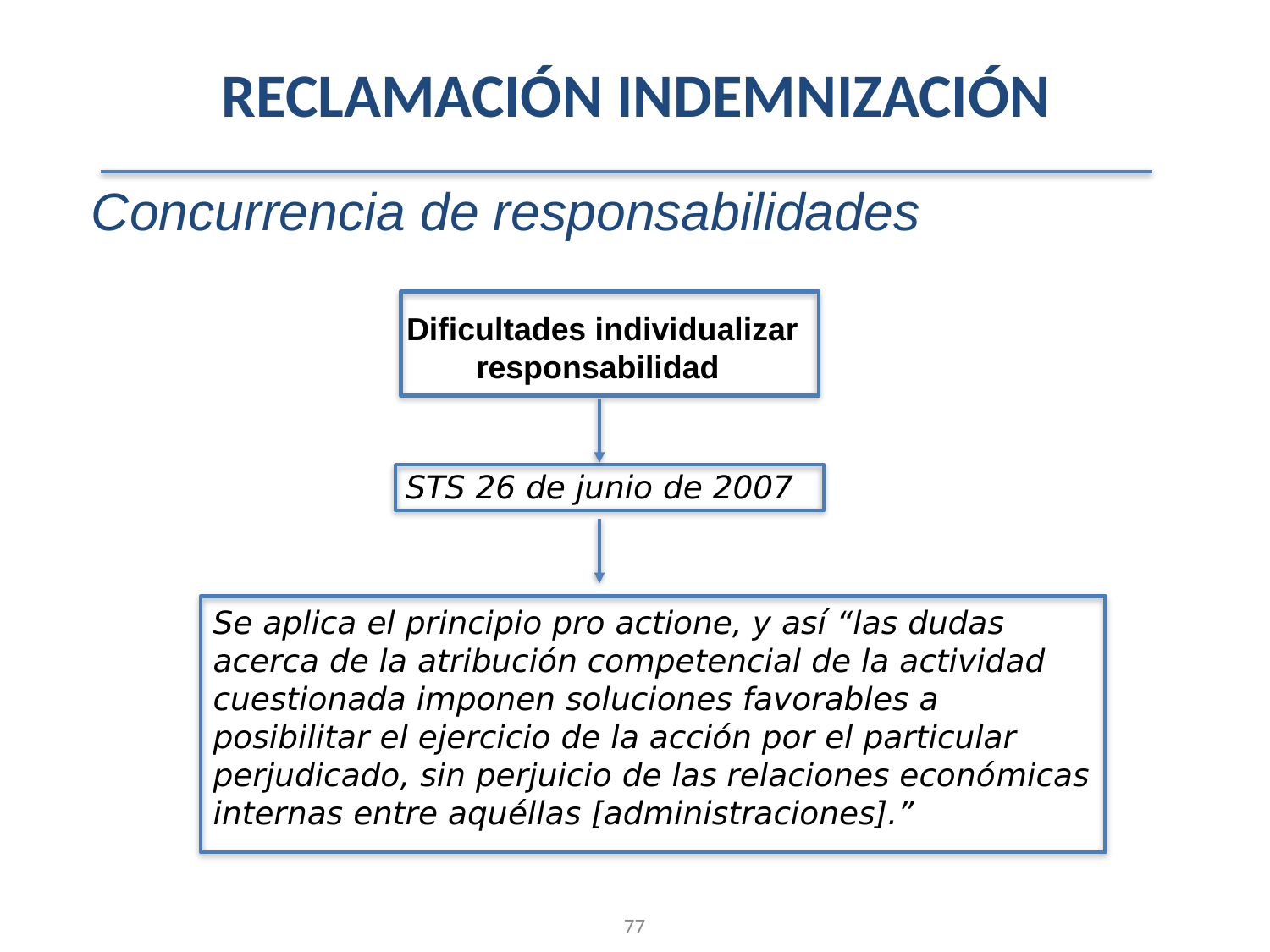

RECLAMACIÓN INDEMNIZACIÓN
Concurrencia de responsabilidades

Dificultades individualizar responsabilidad

STS 26 de junio de 2007

Se aplica el principio pro actione, y así “las dudas acerca de la atribución competencial de la actividad cuestionada imponen soluciones favorables a posibilitar el ejercicio de la acción por el particular perjudicado, sin perjuicio de las relaciones económicas internas entre aquéllas [administraciones].”

77